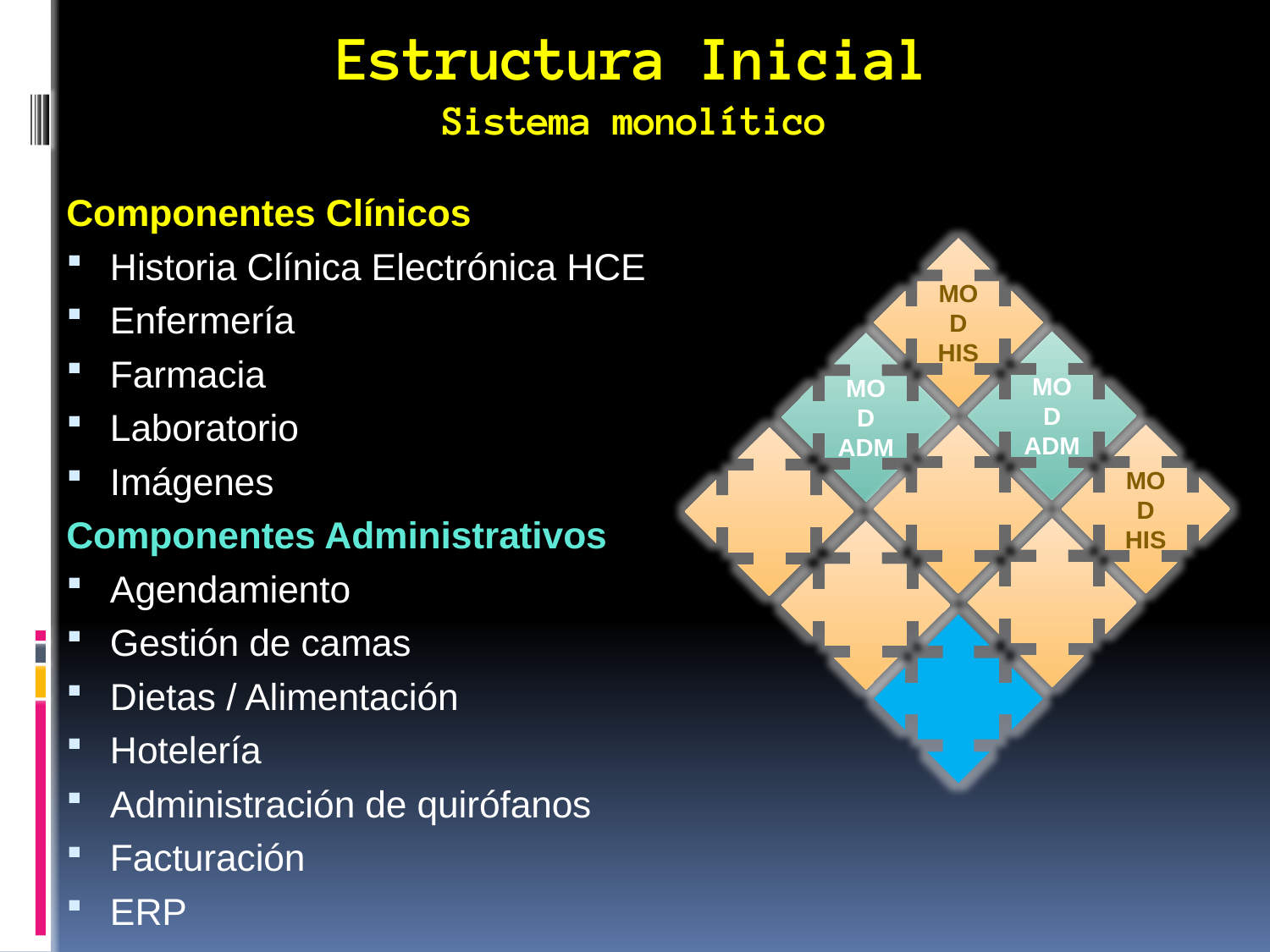

# Estructura Inicial Sistema monolítico
Componentes Clínicos
Historia Clínica Electrónica HCE
Enfermería
Farmacia
Laboratorio
Imágenes
Componentes Administrativos
Agendamiento
Gestión de camas
Dietas / Alimentación
Hotelería
Administración de quirófanos
Facturación
ERP

MOD
HIS
MOD ADM
MOD ADM

MOD HIS